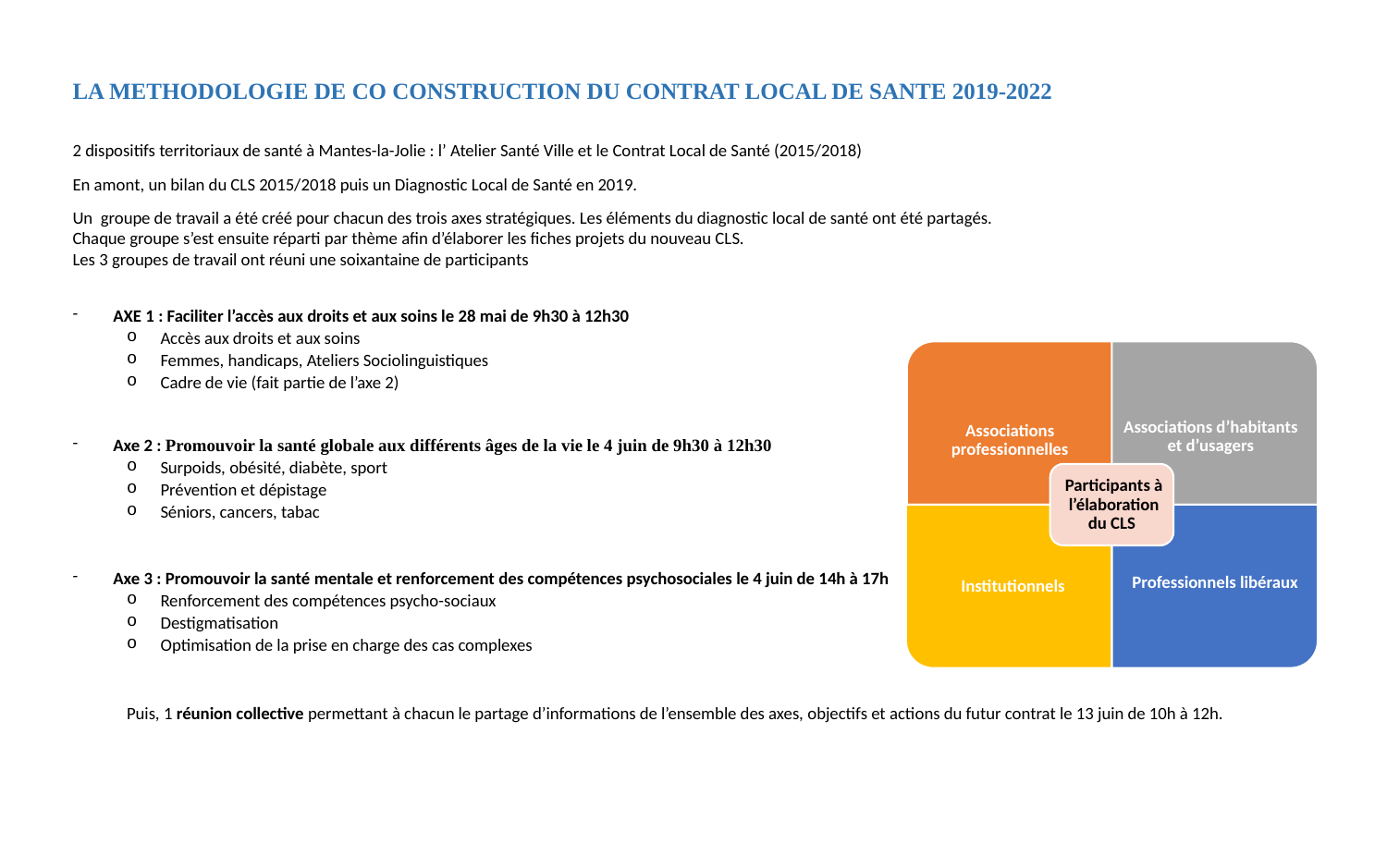

LA METHODOLOGIE DE CO CONSTRUCTION DU CONTRAT LOCAL DE SANTE 2019-2022

2 dispositifs territoriaux de santé à Mantes-la-Jolie : l’ Atelier Santé Ville et le Contrat Local de Santé (2015/2018)
En amont, un bilan du CLS 2015/2018 puis un Diagnostic Local de Santé en 2019.
Un  groupe de travail a été créé pour chacun des trois axes stratégiques. Les éléments du diagnostic local de santé ont été partagés.
Chaque groupe s’est ensuite réparti par thème afin d’élaborer les fiches projets du nouveau CLS.
Les 3 groupes de travail ont réuni une soixantaine de participants

AXE 1 : Faciliter l’accès aux droits et aux soins le 28 mai de 9h30 à 12h30
Accès aux droits et aux soins
Femmes, handicaps, Ateliers Sociolinguistiques
Cadre de vie (fait partie de l’axe 2)

Axe 2 : Promouvoir la santé globale aux différents âges de la vie le 4 juin de 9h30 à 12h30
Surpoids, obésité, diabète, sport
Prévention et dépistage
Séniors, cancers, tabac

Axe 3 : Promouvoir la santé mentale et renforcement des compétences psychosociales le 4 juin de 14h à 17h
Renforcement des compétences psycho-sociaux
Destigmatisation
Optimisation de la prise en charge des cas complexes

Puis, 1 réunion collective permettant à chacun le partage d’informations de l’ensemble des axes, objectifs et actions du futur contrat le 13 juin de 10h à 12h.

Associations professionnelles

Associations d’habitants et d’usagers
Institutionnels
Professionnels libéraux
Participants à l’élaboration du CLS